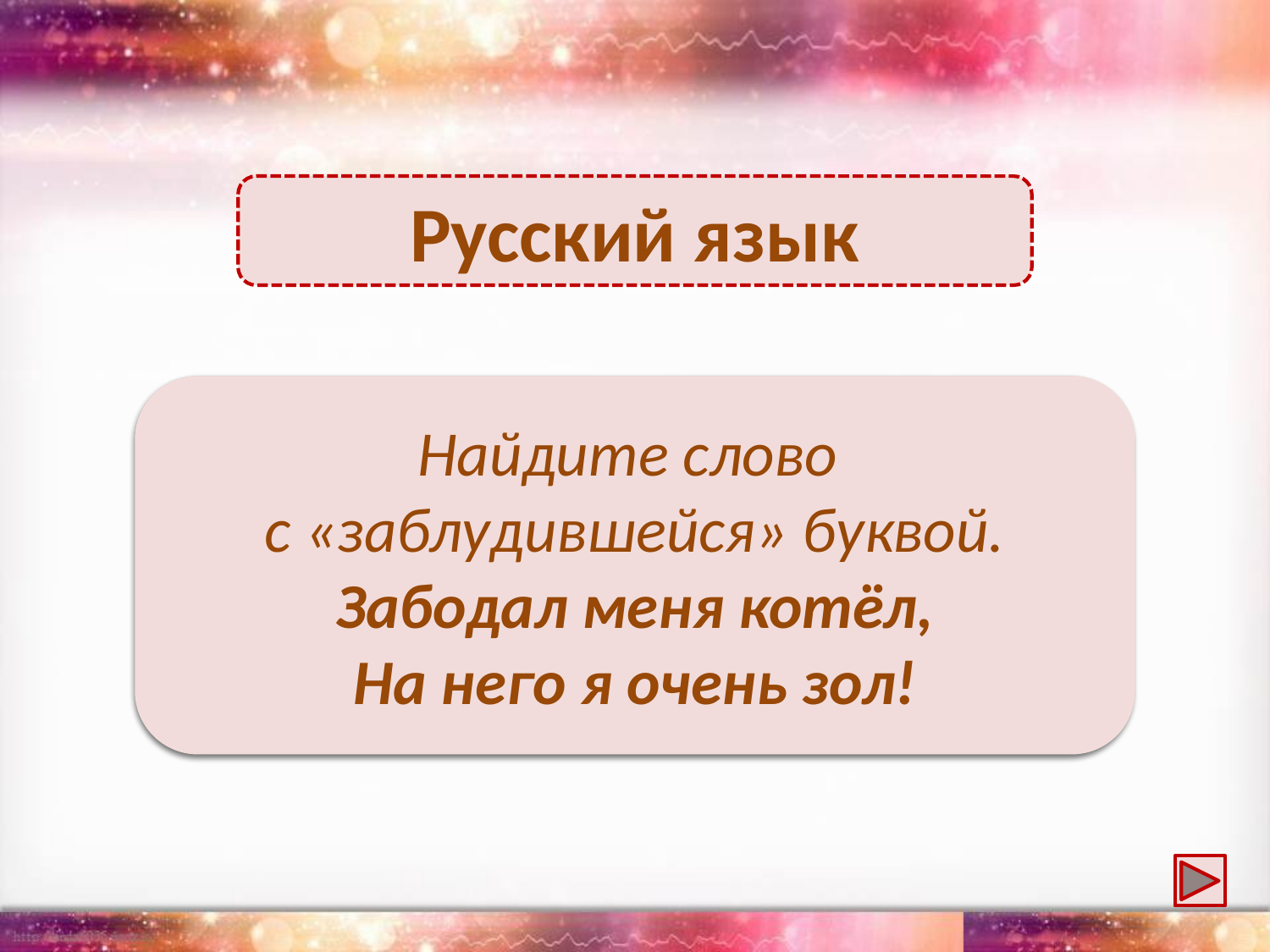

Русский язык
Котёл-козёл
Найдите слово
с «заблудившейся» буквой.
Забодал меня котёл,
На него я очень зол!